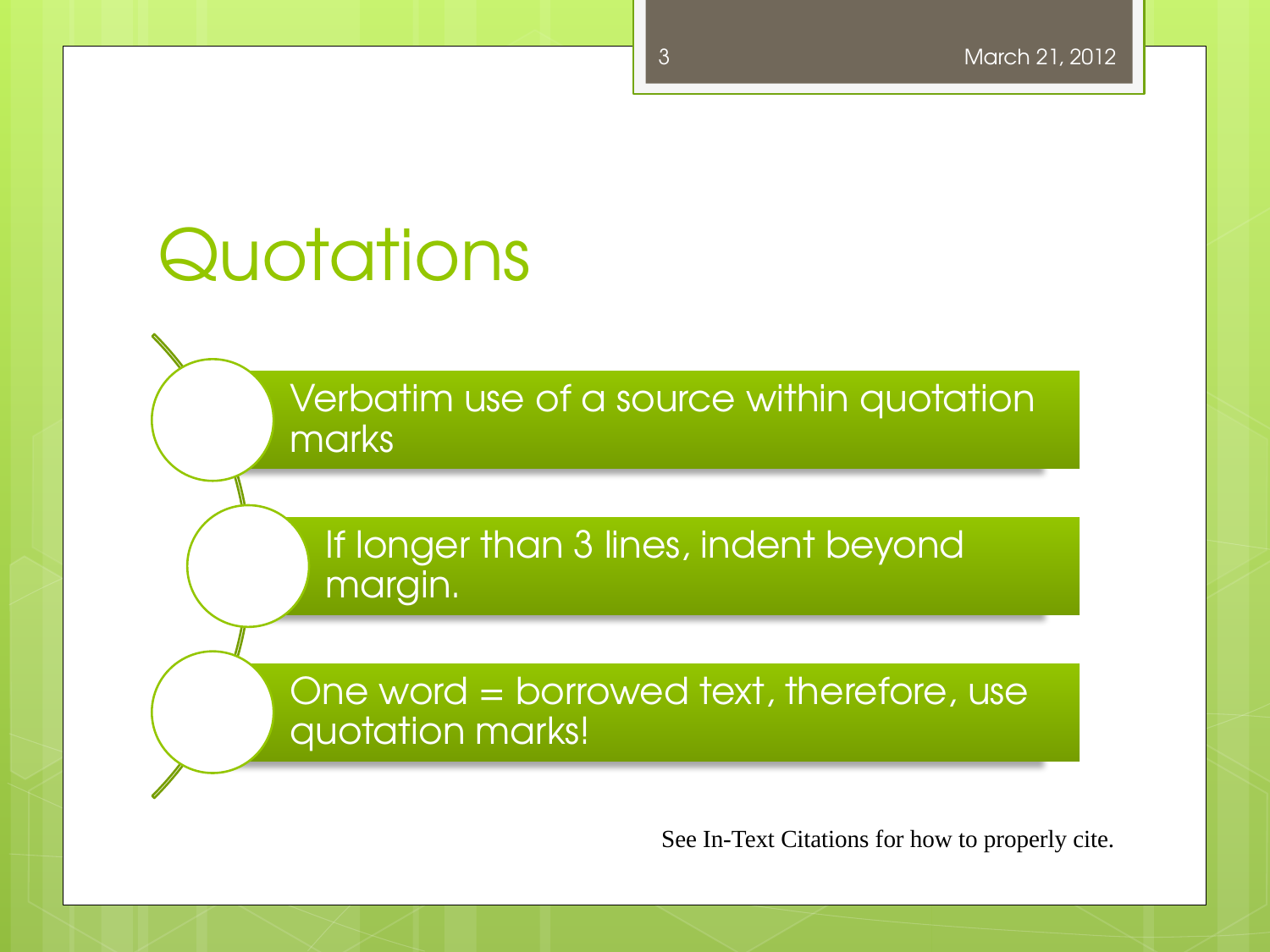

3
March 21, 2012
# Quotations
Verbatim use of a source within quotation marks
If longer than 3 lines, indent beyond margin.
One word = borrowed text, therefore, use quotation marks!
See In-Text Citations for how to properly cite.